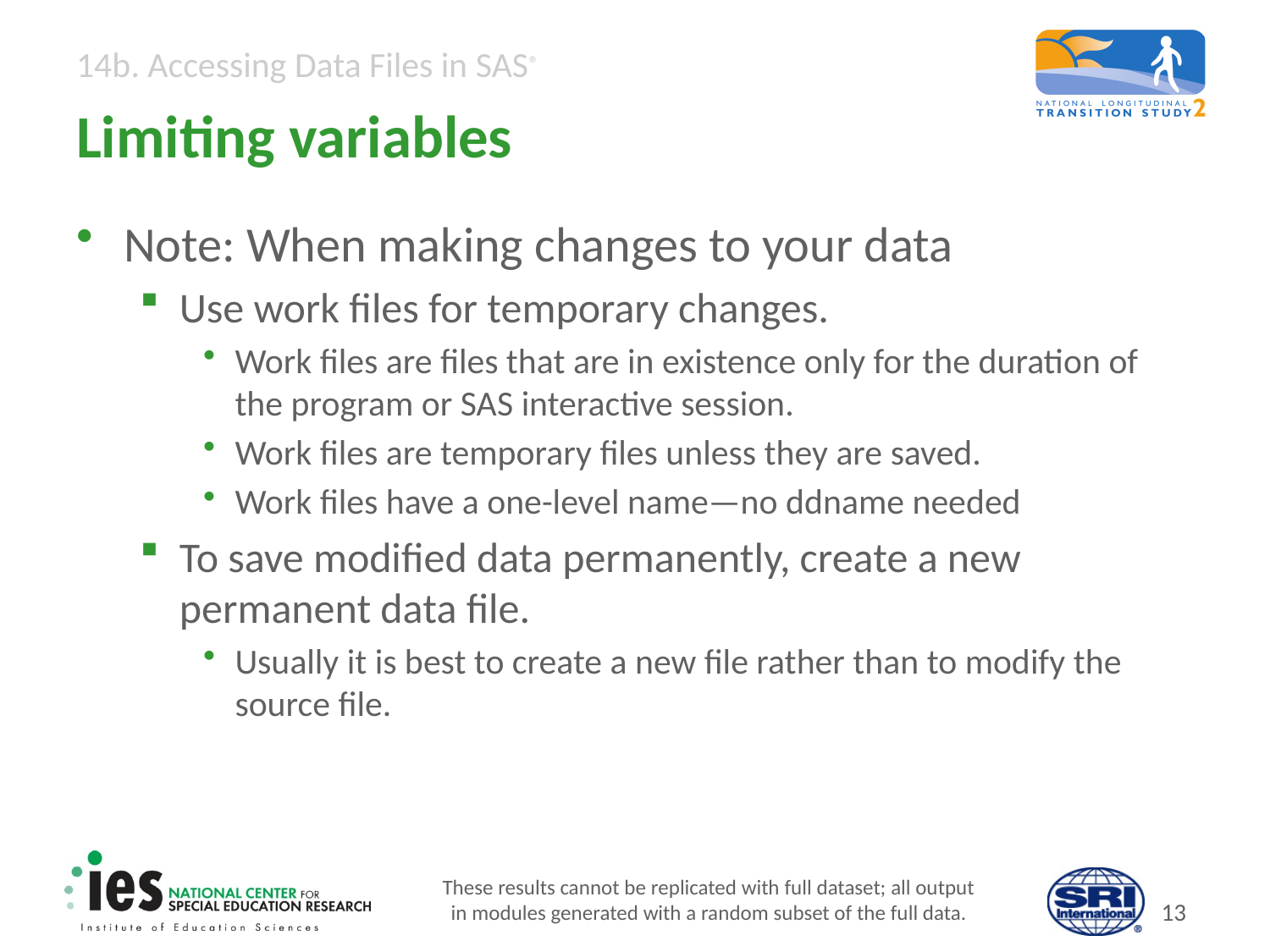

# Limiting variables
Note: When making changes to your data
Use work files for temporary changes.
Work files are files that are in existence only for the duration of the program or SAS interactive session.
Work files are temporary files unless they are saved.
Work files have a one-level name—no ddname needed
To save modified data permanently, create a new permanent data file.
Usually it is best to create a new file rather than to modify the source file.
These results cannot be replicated with full dataset; all output
in modules generated with a random subset of the full data.
13